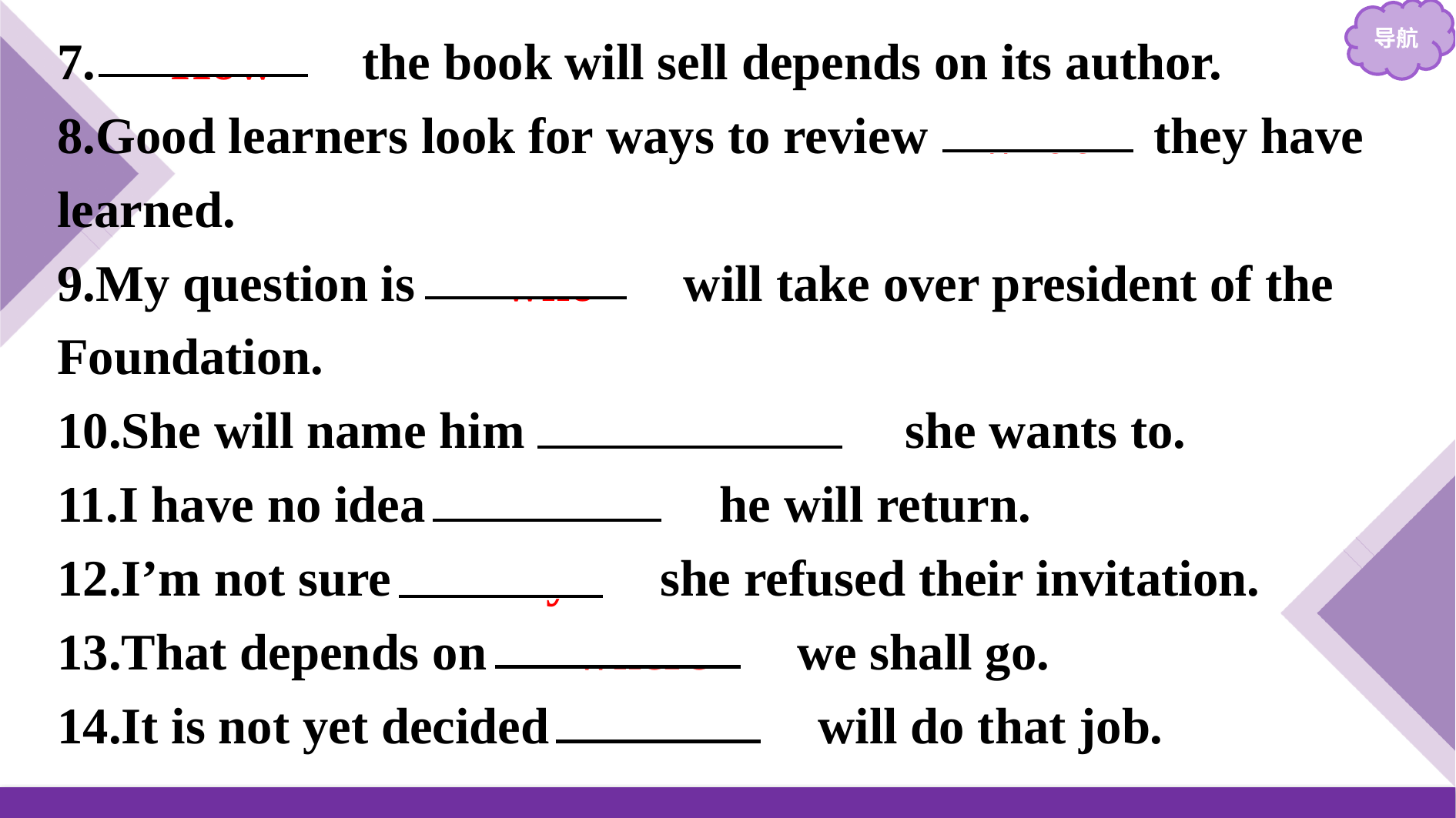

7.　How　 the book will sell depends on its author.
8.Good learners look for ways to review    what     they have learned.
9.My question is 　who　 will take over president of the Foundation.
10.She will name him 　whatever　 she wants to.
11.I have no idea 　when　 he will return.
12.I’m not sure 　why　 she refused their invitation.
13.That depends on 　where　 we shall go.
14.It is not yet decided 　who　 will do that job.